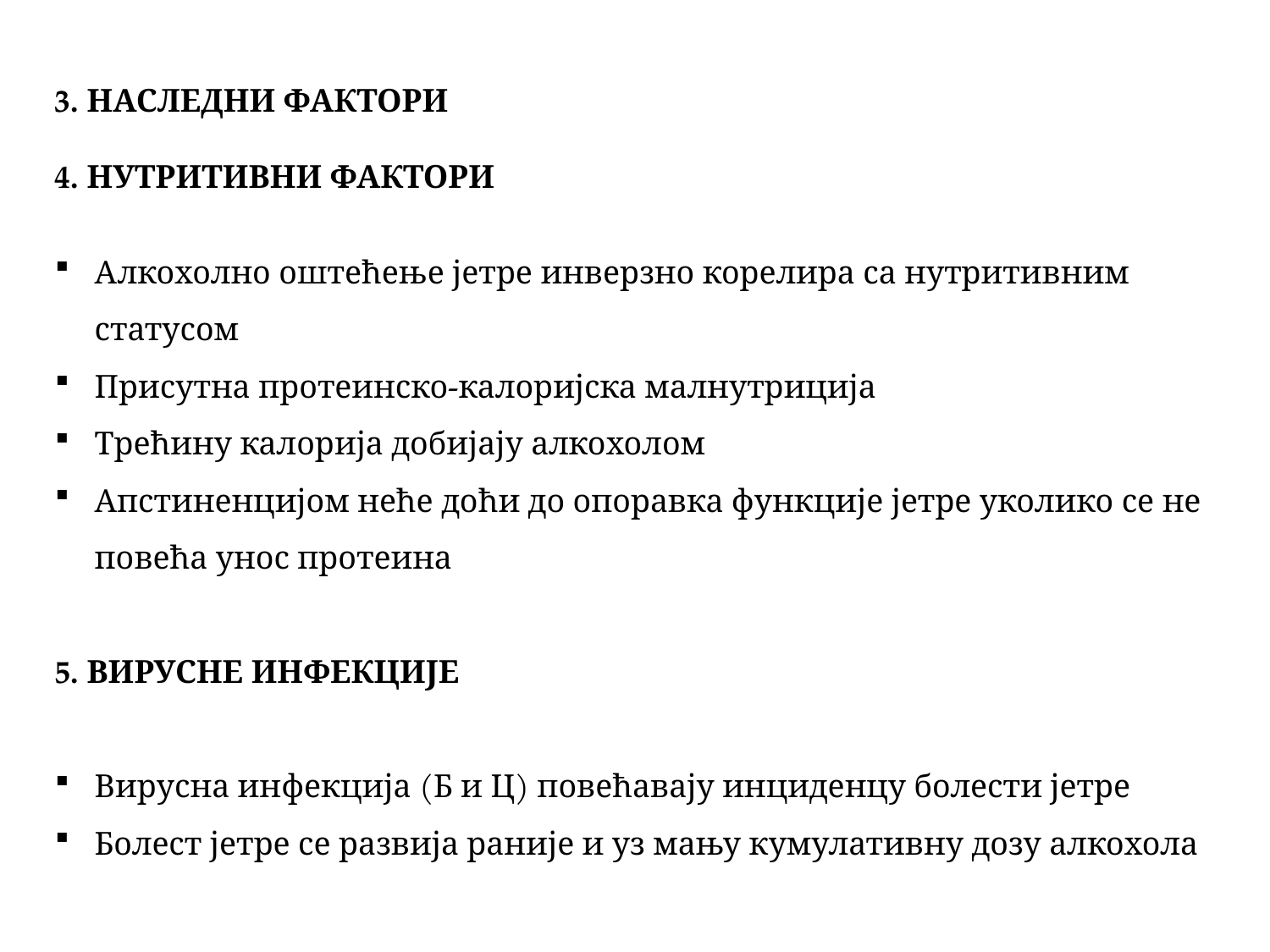

3. НАСЛЕДНИ ФАКТОРИ

4. НУТРИТИВНИ ФАКТОРИ

Алкохолно оштећење јетре инверзно корелира са нутритивним статусом
Присутна протеинско-калоријска малнутриција
Трећину калорија добијају алкохолом
Апстиненцијом неће доћи до опоравка функције јетре уколико се не повећа унос протеина

5. ВИРУСНЕ ИНФЕКЦИЈЕ

Вирусна инфекција (Б и Ц) повећавају инциденцу болести јетре
Болест јетре се развија раније и уз мању кумулативну дозу алкохола